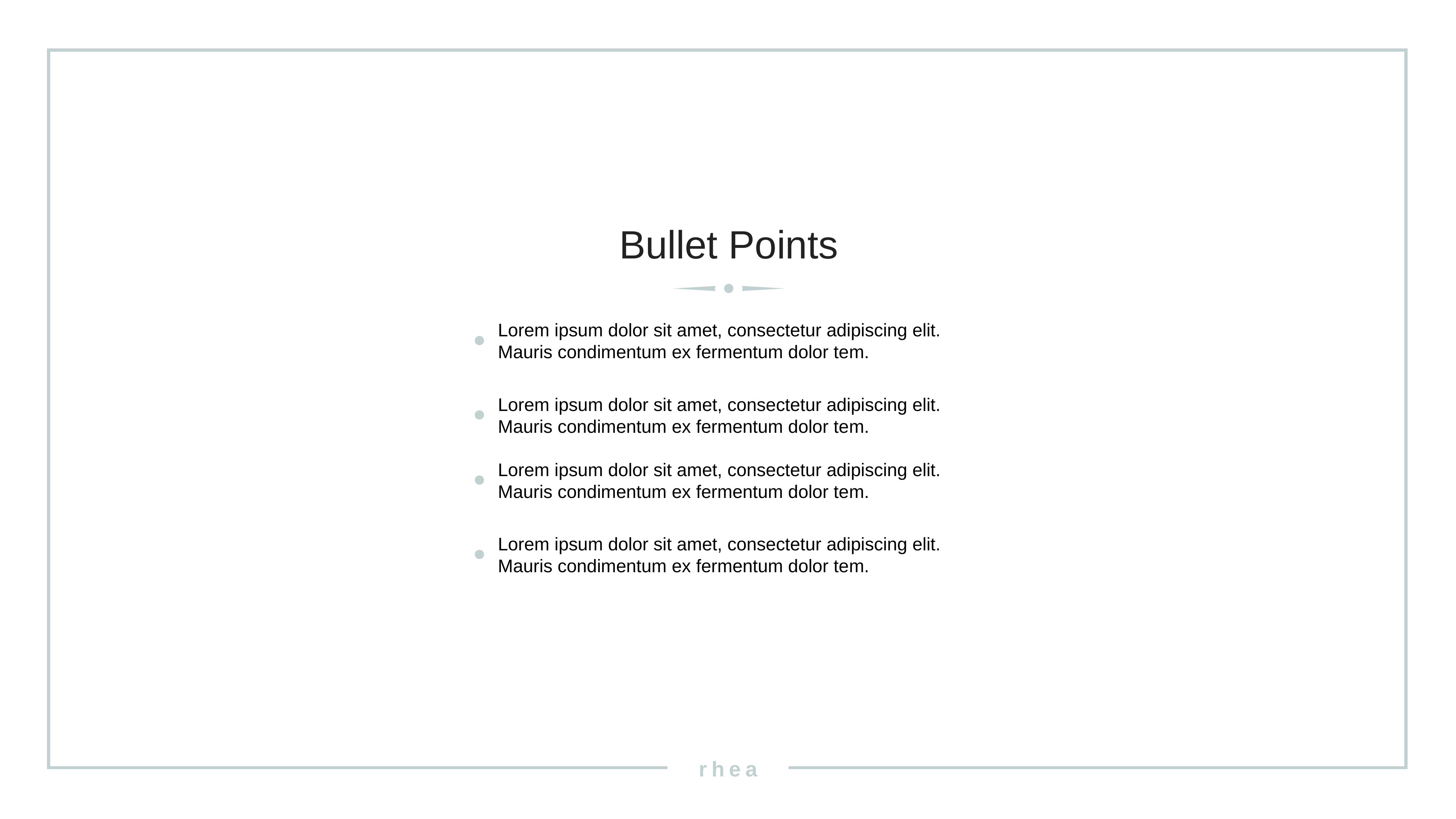

Bullet Points

Lorem ipsum dolor sit amet, consectetur adipiscing elit. Mauris condimentum ex fermentum dolor tem.

Lorem ipsum dolor sit amet, consectetur adipiscing elit. Mauris condimentum ex fermentum dolor tem.

Lorem ipsum dolor sit amet, consectetur adipiscing elit. Mauris condimentum ex fermentum dolor tem.

Lorem ipsum dolor sit amet, consectetur adipiscing elit. Mauris condimentum ex fermentum dolor tem.